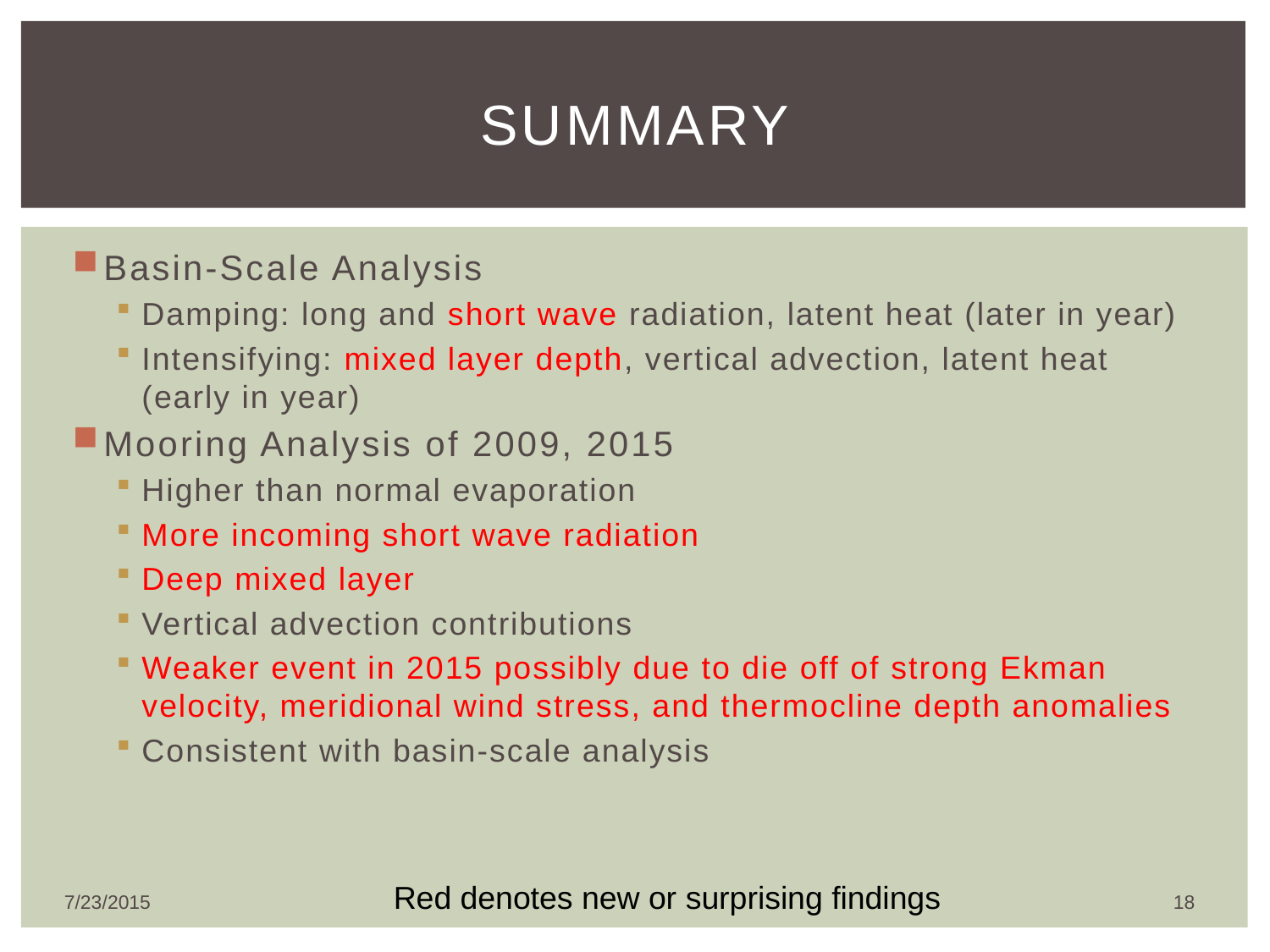

# Summary
Basin-Scale Analysis
Damping: long and short wave radiation, latent heat (later in year)
Intensifying: mixed layer depth, vertical advection, latent heat (early in year)
Mooring Analysis of 2009, 2015
Higher than normal evaporation
More incoming short wave radiation
Deep mixed layer
Vertical advection contributions
Weaker event in 2015 possibly due to die off of strong Ekman velocity, meridional wind stress, and thermocline depth anomalies
Consistent with basin-scale analysis
Red denotes new or surprising findings
18
7/23/2015